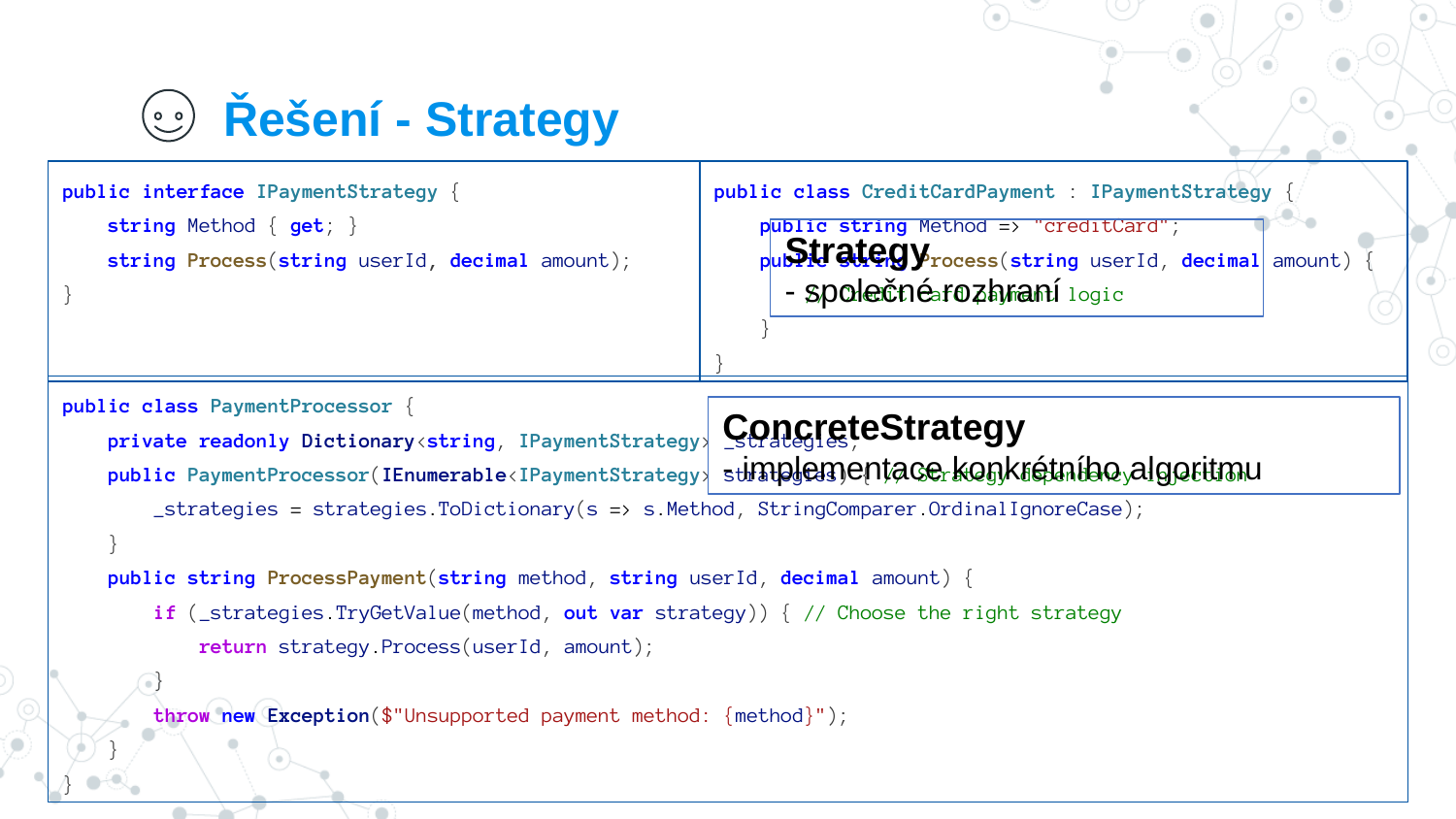

# Řešení - Strategy

public interface IPaymentStrategy {
    string Method { get; }
    string Process(string userId, decimal amount);
}

public class CreditCardPayment : IPaymentStrategy {
    public string Method => "creditCard";
    public string Process(string userId, decimal amount) {
        // Credit card payment logic
    }
}
Strategy
- společné rozhraní
public class PaymentProcessor {
    private readonly Dictionary<string, IPaymentStrategy> _strategies;
    public PaymentProcessor(IEnumerable<IPaymentStrategy> strategies) { // Strategy dependency injection
        _strategies = strategies.ToDictionary(s => s.Method, StringComparer.OrdinalIgnoreCase);
    }
    public string ProcessPayment(string method, string userId, decimal amount) {
        if (_strategies.TryGetValue(method, out var strategy)) { // Choose the right strategy
            return strategy.Process(userId, amount);
        }
        throw new Exception($"Unsupported payment method: {method}");
    }
}
ConcreteStrategy
- implementace konkrétního algoritmu